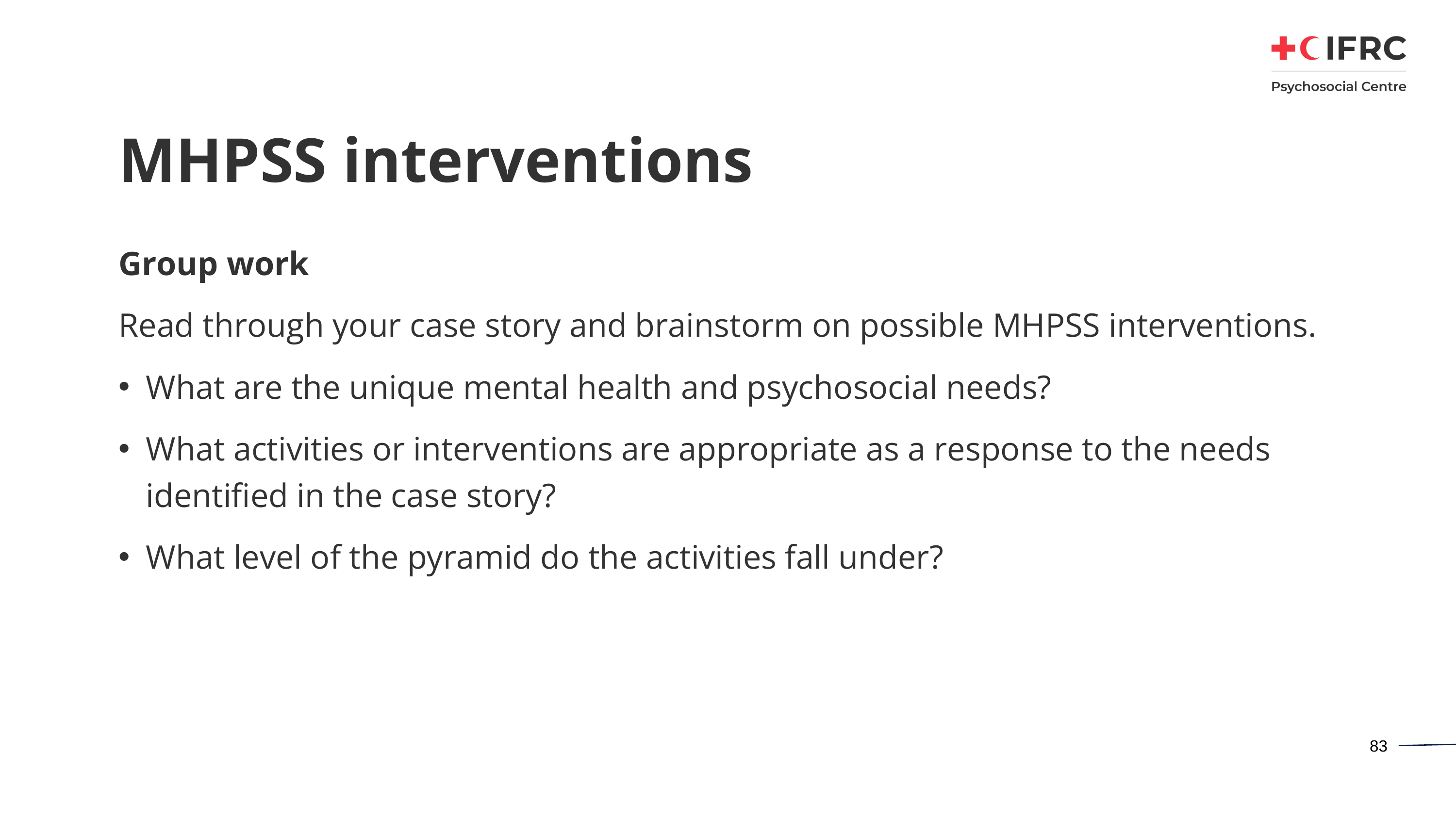

# MHPSS interventions
Group work
Read through your case story and brainstorm on possible MHPSS interventions.
What are the unique mental health and psychosocial needs?
What activities or interventions are appropriate as a response to the needs identified in the case story?
What level of the pyramid do the activities fall under?